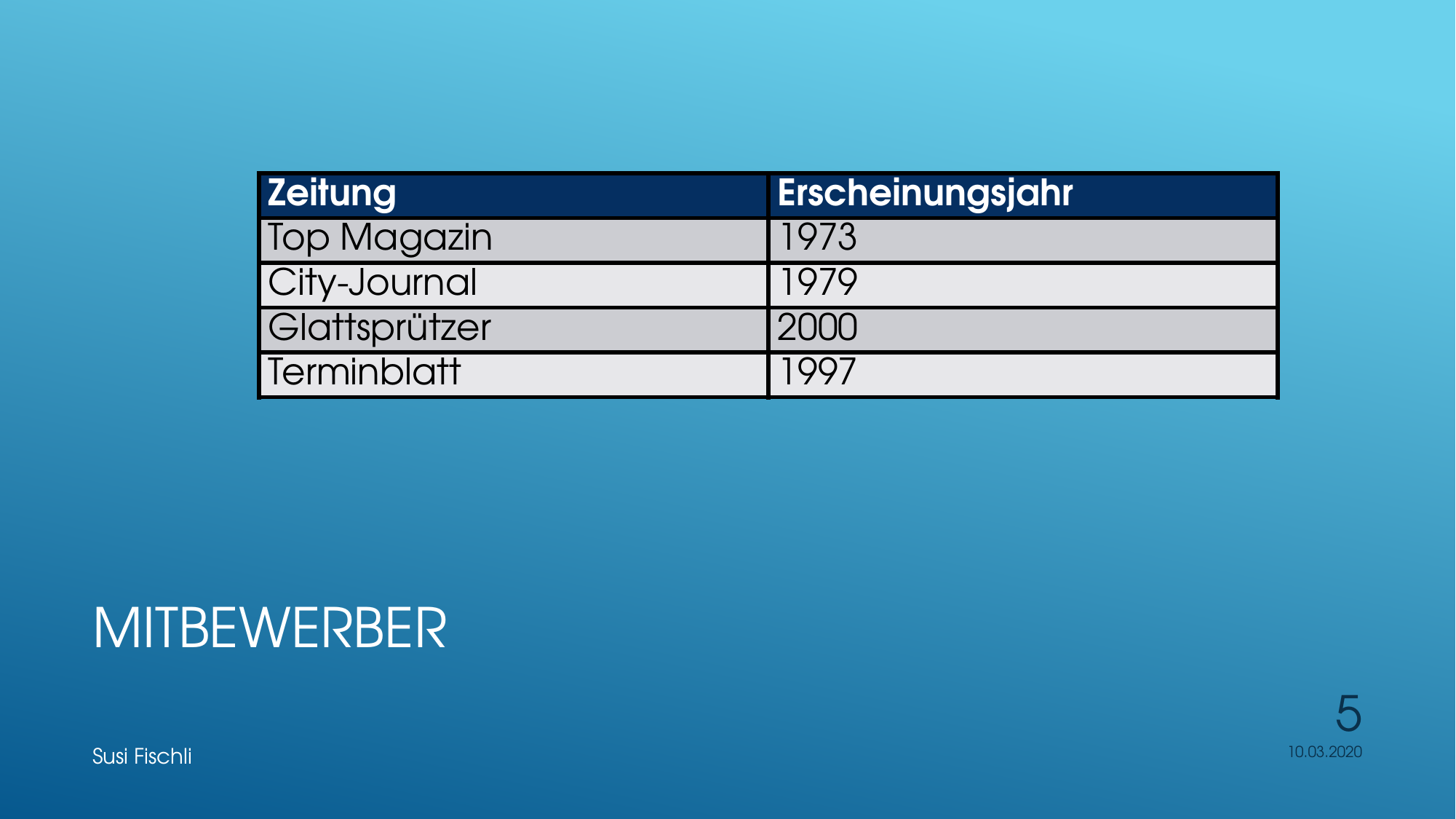

| Zeitung | Erscheinungsjahr |
| --- | --- |
| Top Magazin | 1973 |
| City-Journal | 1979 |
| Glattsprützer | 2000 |
| Terminblatt | 1997 |
# Mitbewerber
5
Susi Fischli
10.03.2020